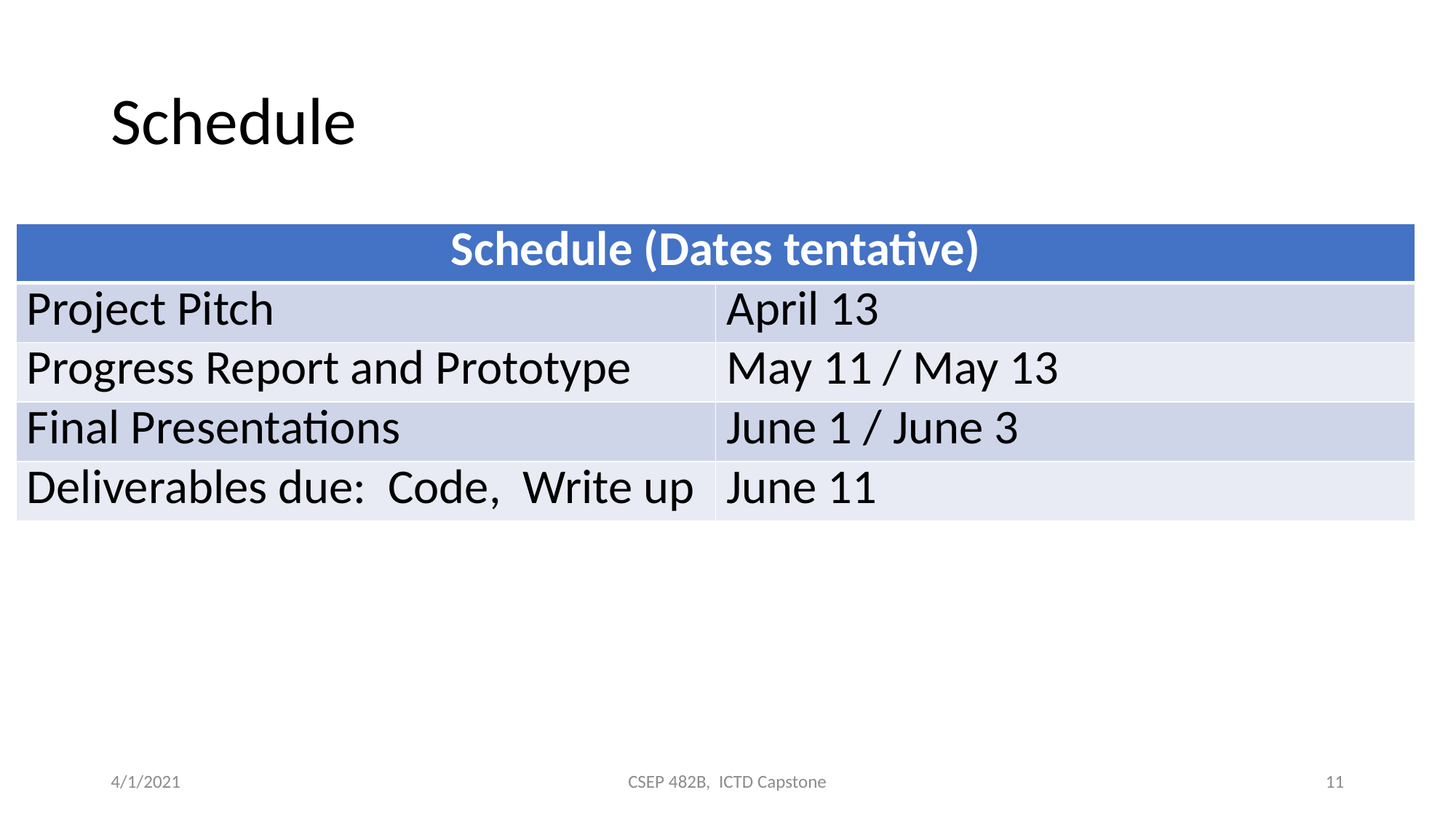

# Schedule

| Schedule (Dates tentative) |  |
| --- | --- |
| Project Pitch | April 13 |
| Progress Report and Prototype | May 11 / May 13 |
| Final Presentations | June 1 / June 3 |
| Deliverables due: Code, Write up | June 11 |
4/1/2021
CSEP 482B,  ICTD Capstone
11